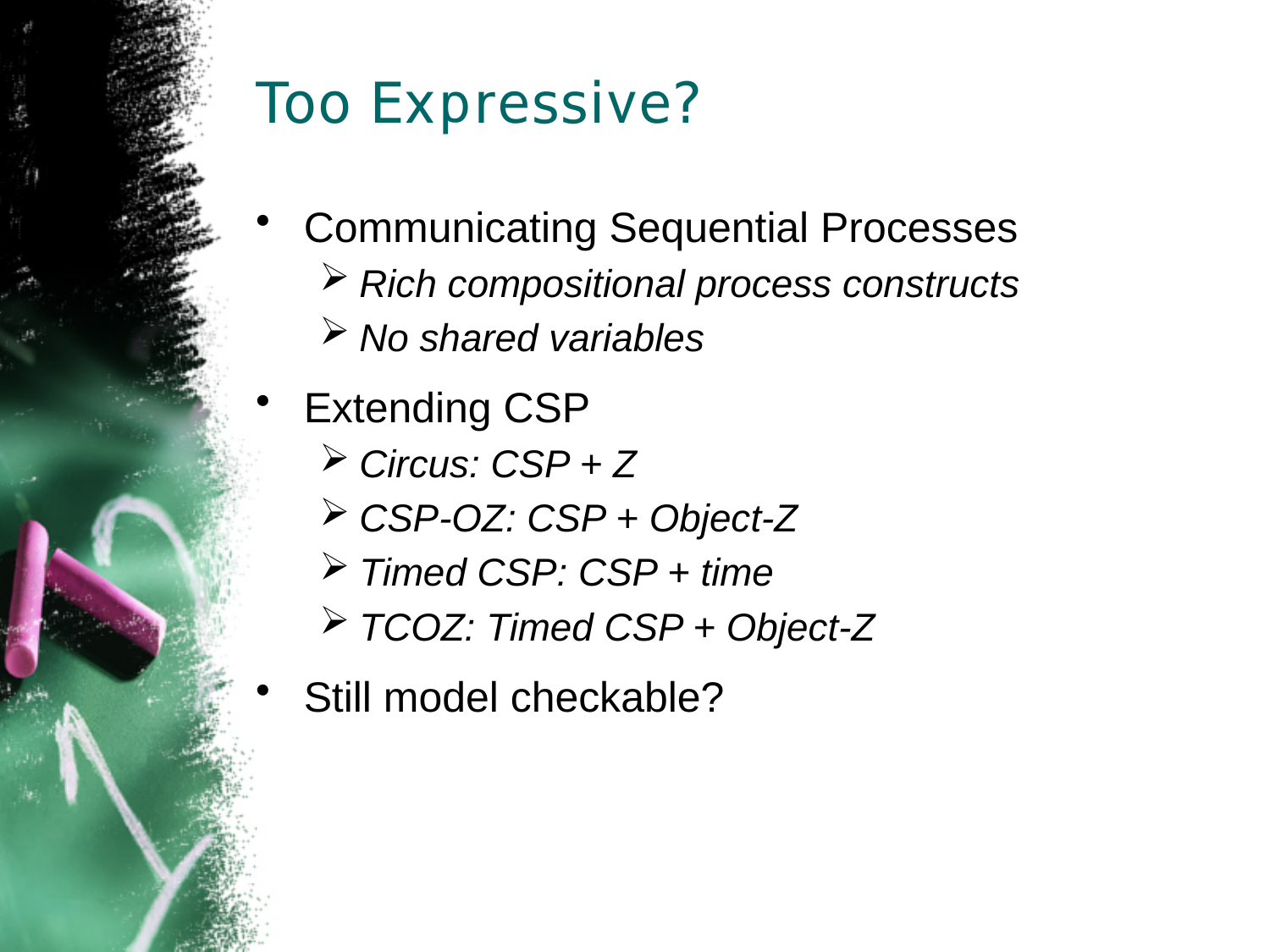

# Too Expressive?
Communicating Sequential Processes
Rich compositional process constructs
No shared variables
Extending CSP
Circus: CSP + Z
CSP-OZ: CSP + Object-Z
Timed CSP: CSP + time
TCOZ: Timed CSP + Object-Z
Still model checkable?